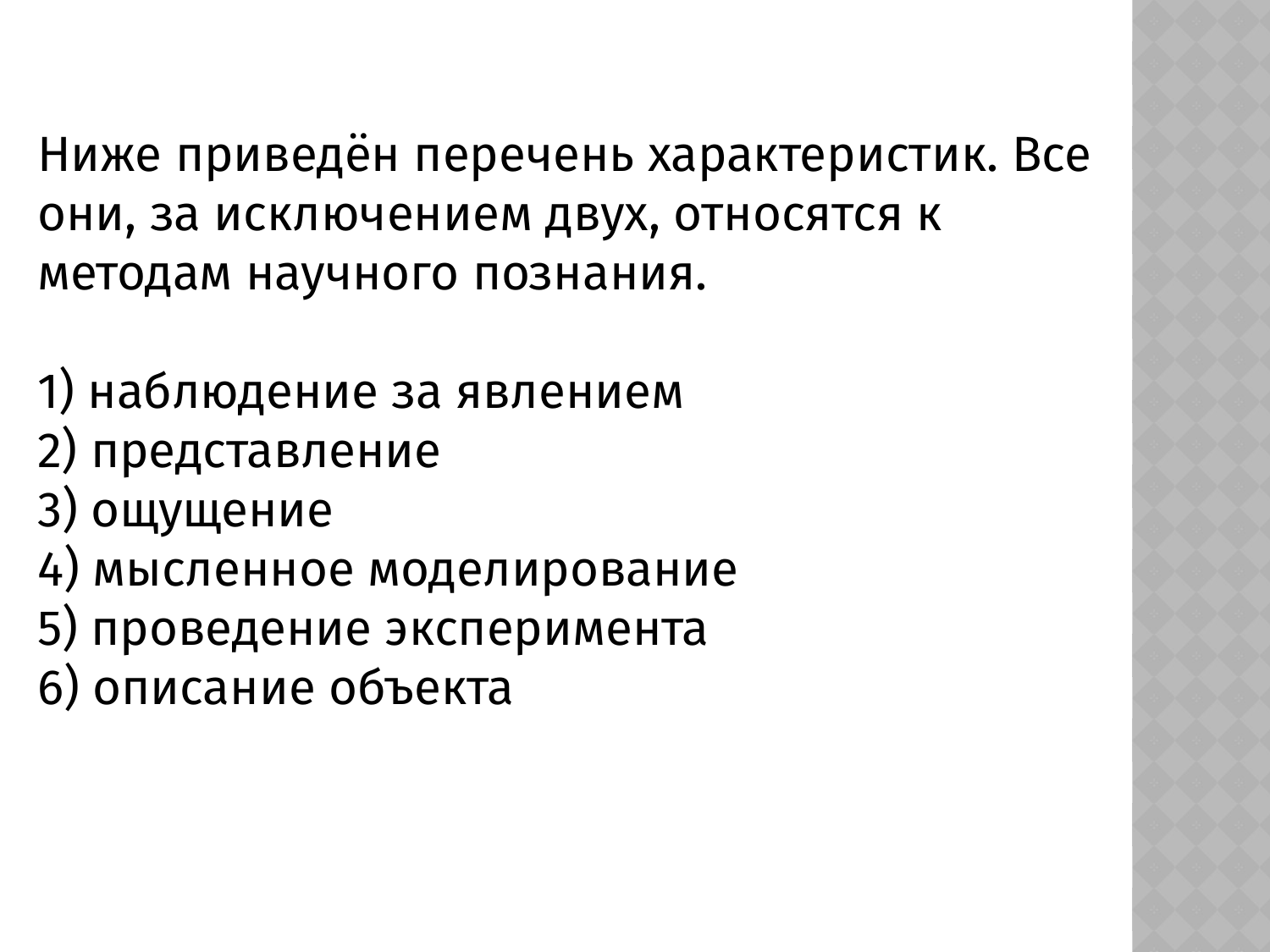

Ниже приведён перечень характеристик. Все они, за исключением двух, относятся к методам научного познания.

1) наблюдение за явлением
2) представление
3) ощущение
4) мысленное моделирование
5) проведение эксперимента
6) описание объекта